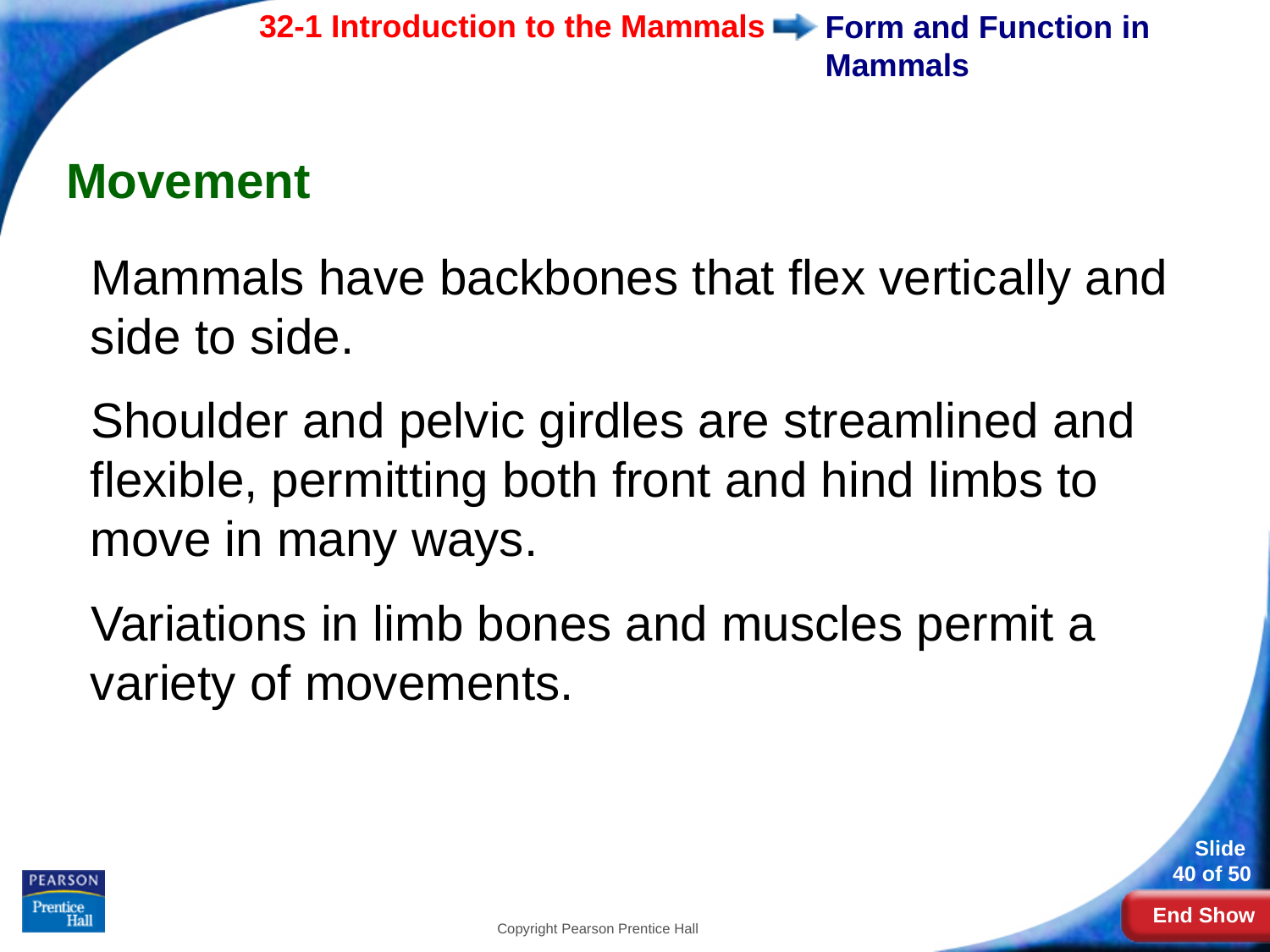

# Form and Function in Mammals
Movement
Mammals have backbones that flex vertically and side to side.
Shoulder and pelvic girdles are streamlined and flexible, permitting both front and hind limbs to move in many ways.
Variations in limb bones and muscles permit a variety of movements.
Copyright Pearson Prentice Hall